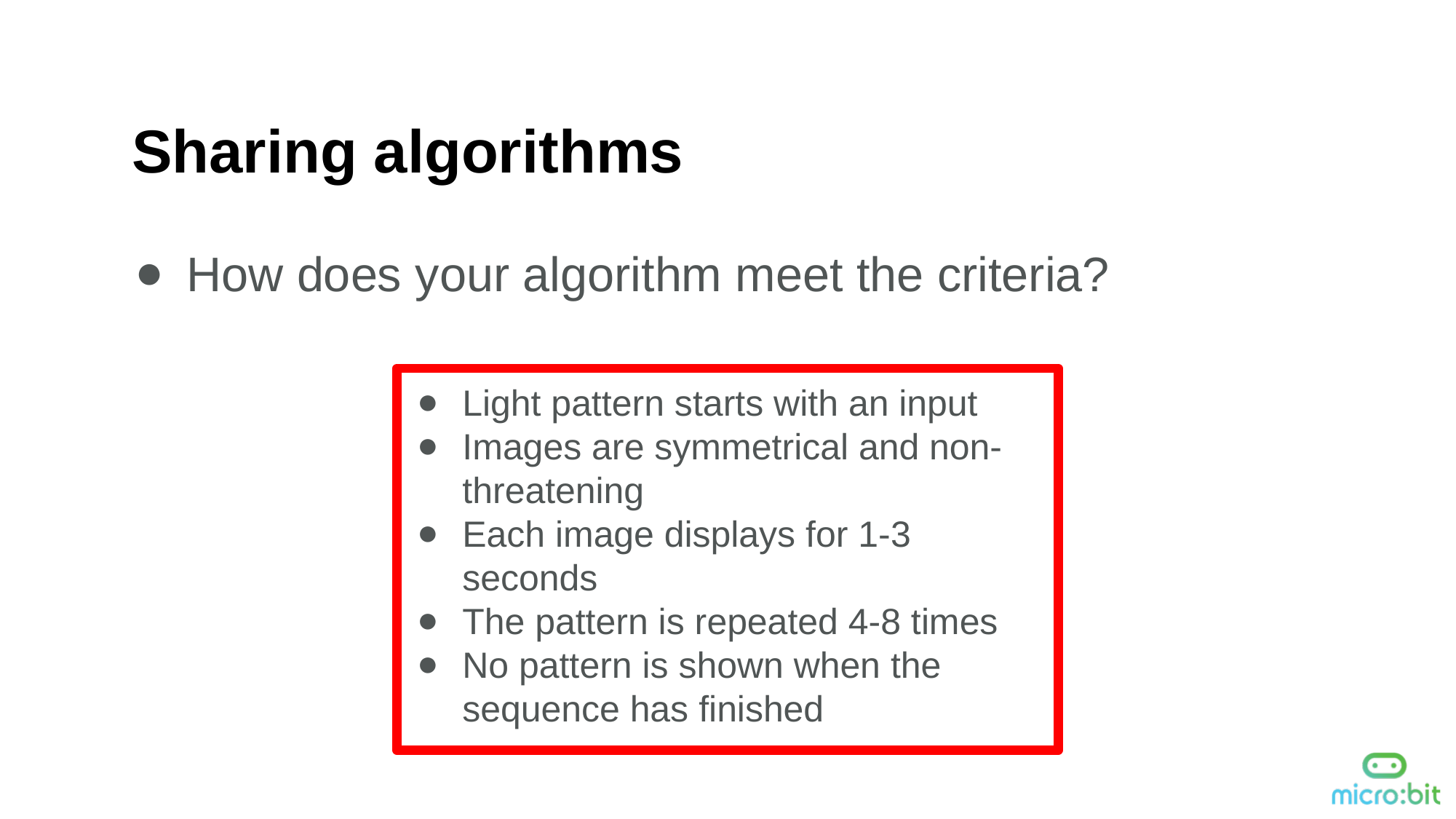

Sharing algorithms

How does your algorithm meet the criteria?
Light pattern starts with an input
Images are symmetrical and non-threatening
Each image displays for 1-3 seconds
The pattern is repeated 4-8 times
No pattern is shown when the sequence has finished